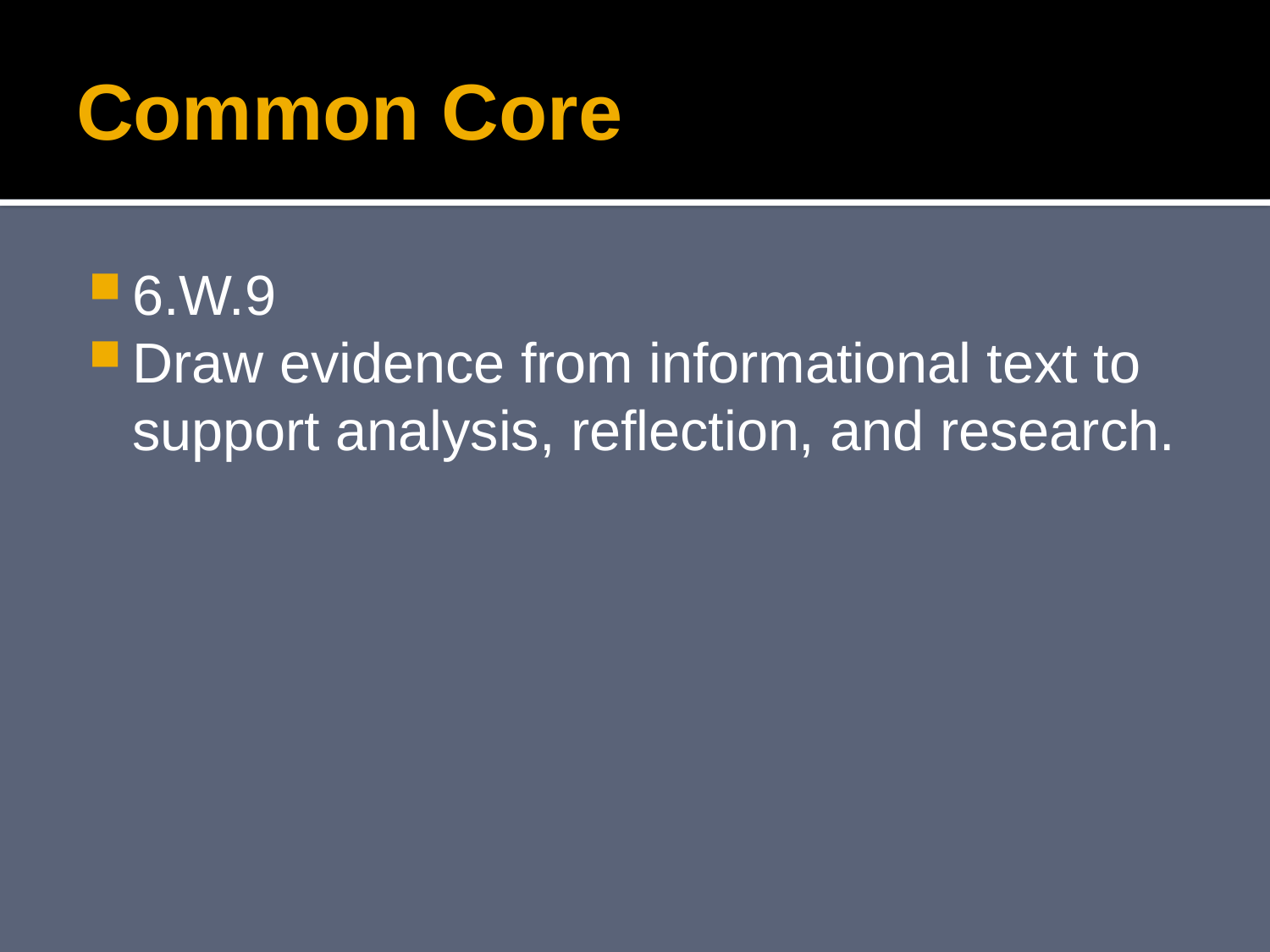

# Common Core
6.W.9
Draw evidence from informational text to support analysis, reflection, and research.